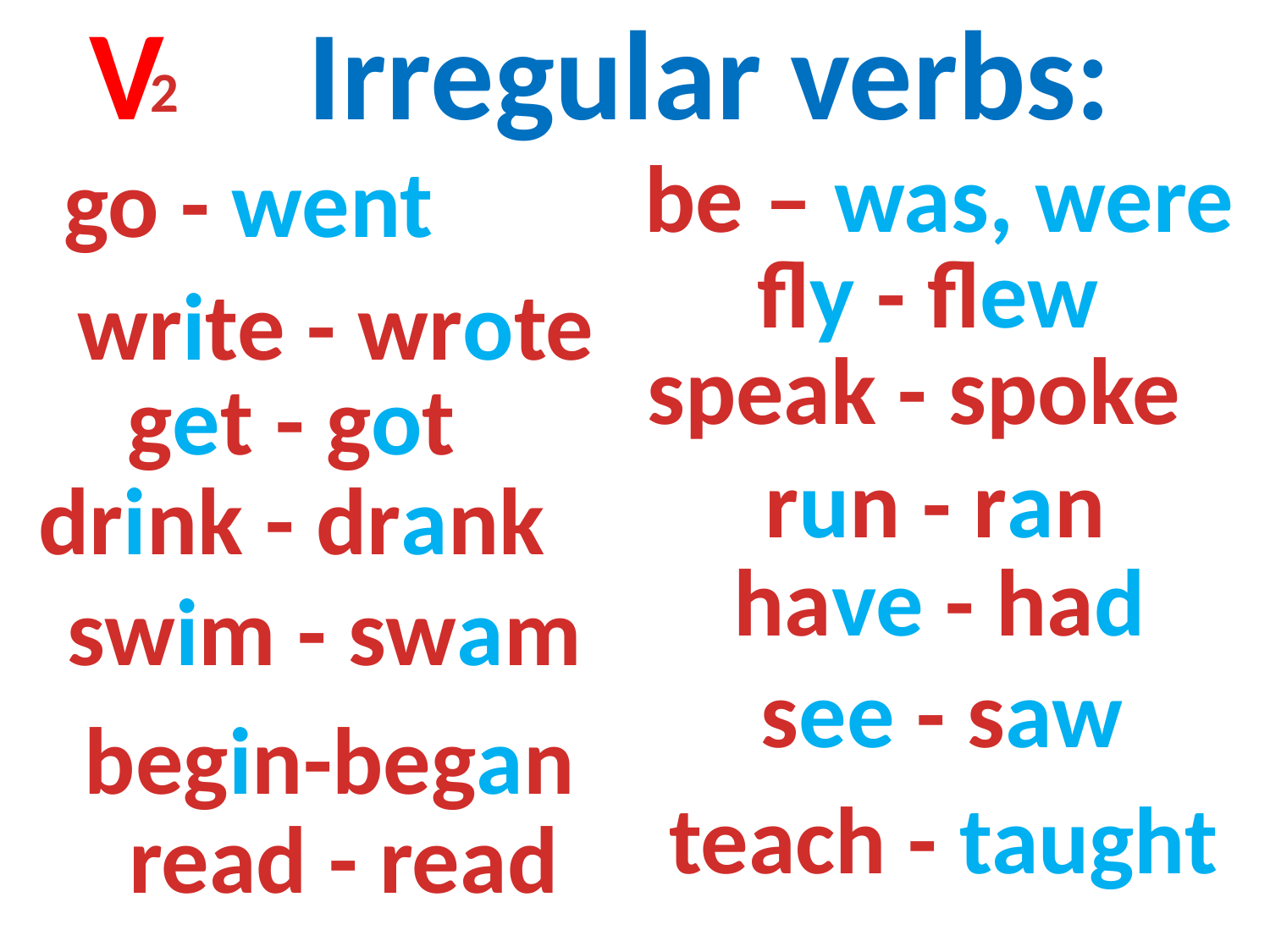

V     Irregular verbs:
2
be – was, were
go - went
fly - flew
write - wrote
speak - spoke
get - got
run - ran
drink - drank
have - had
swim - swam
see - saw
begin-began
teach - taught
read - read